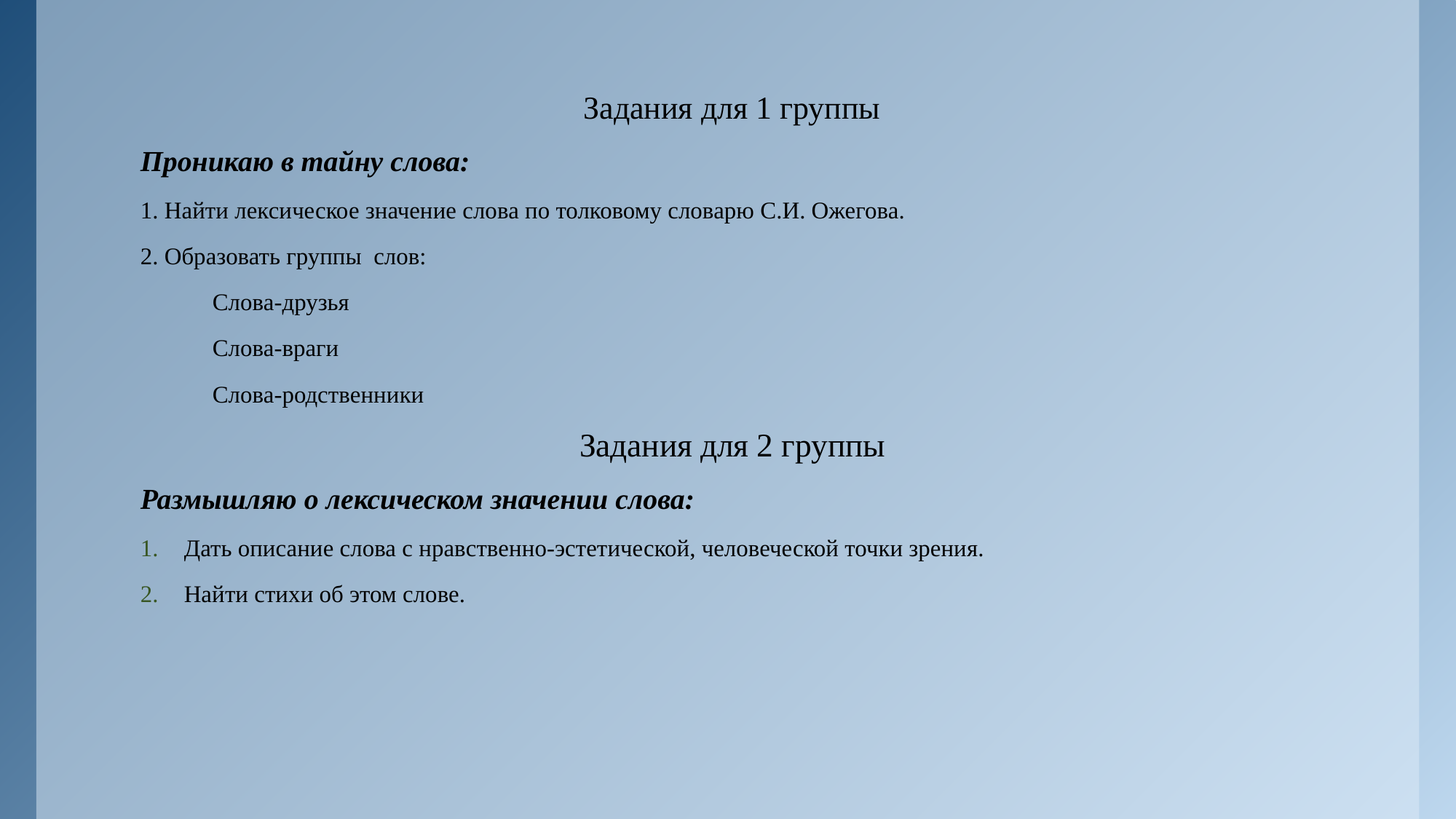

Задания для 1 группы
Проникаю в тайну слова:
1. Найти лексическое значение слова по толковому словарю С.И. Ожегова.
2. Образовать группы  слов:
	Слова-друзья
	Слова-враги
	Слова-родственники
Задания для 2 группы
Размышляю о лексическом значении слова:
Дать описание слова с нравственно-эстетической, человеческой точки зрения.
Найти стихи об этом слове.